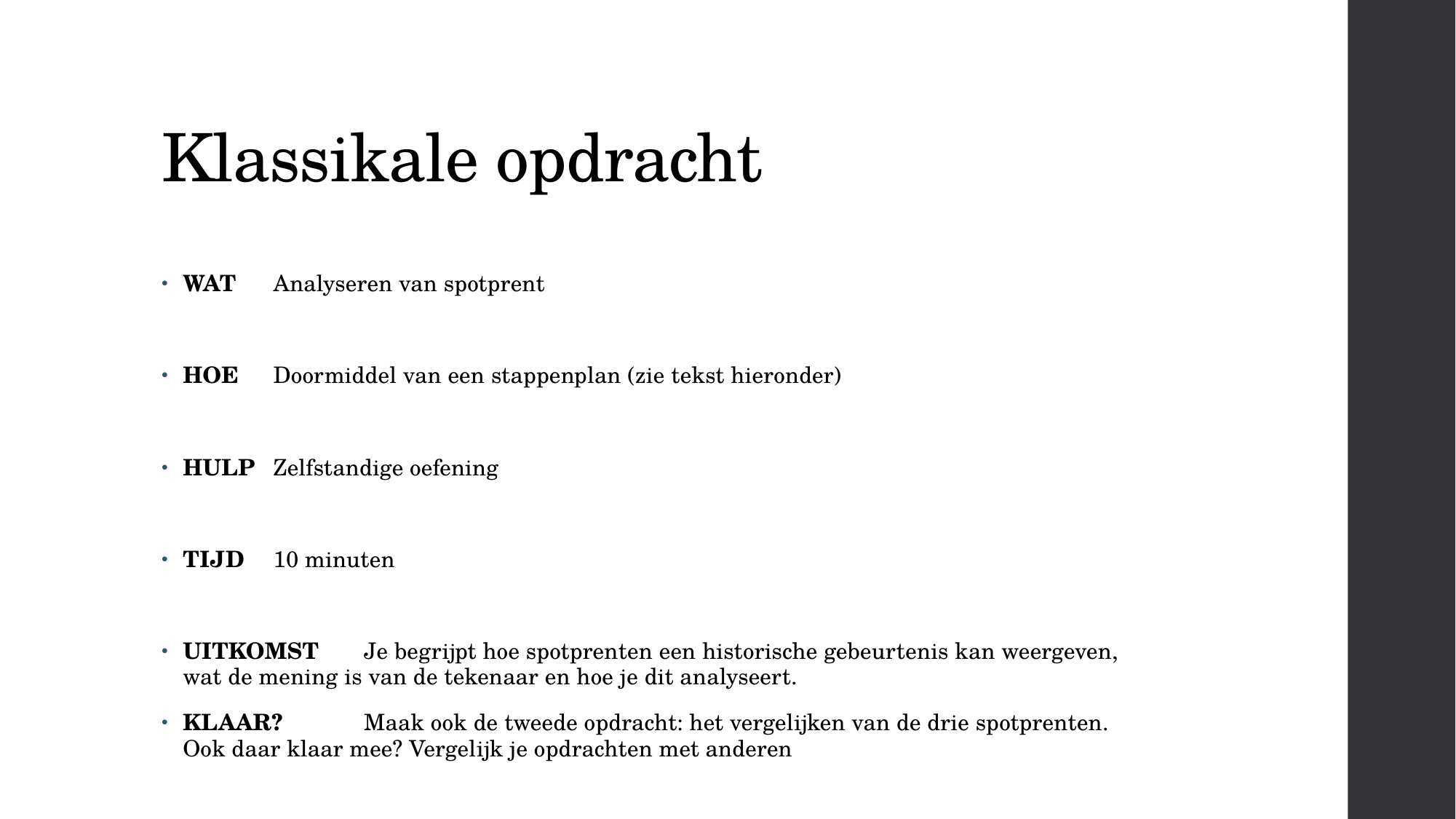

# Klassikale opdracht

WAT	Analyseren van spotprent

HOE	Doormiddel van een stappenplan (zie tekst hieronder)

HULP	Zelfstandige oefening

TIJD	10 minuten

UITKOMST	Je begrijpt hoe spotprenten een historische gebeurtenis kan weergeven, 		wat de mening is van de tekenaar en hoe je dit analyseert.
KLAAR?	Maak ook de tweede opdracht: het vergelijken van de drie spotprenten. 			Ook daar klaar mee? Vergelijk je opdrachten met anderen